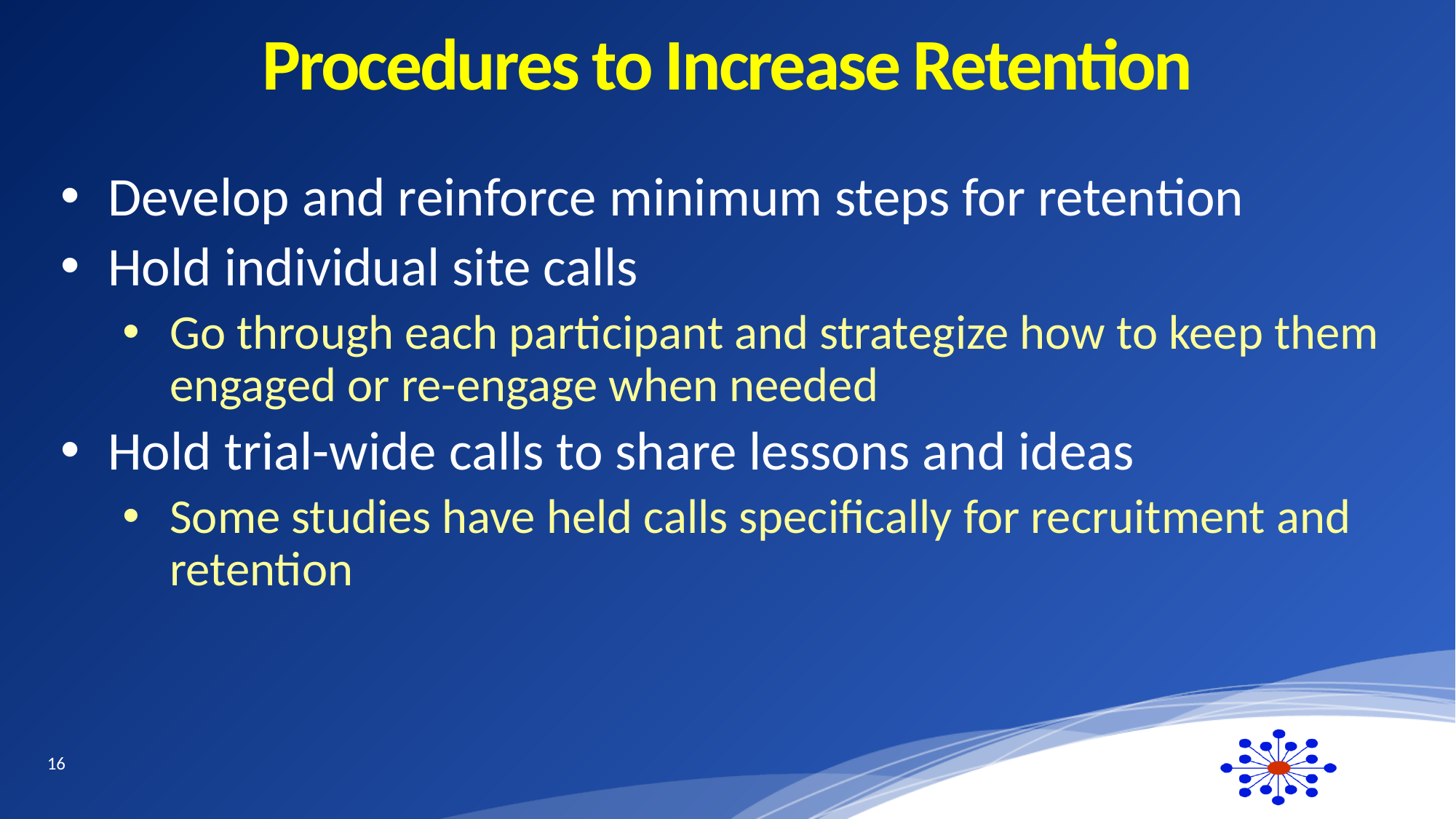

# Procedures to Increase Retention
Develop and reinforce minimum steps for retention
Hold individual site calls
Go through each participant and strategize how to keep them engaged or re-engage when needed
Hold trial-wide calls to share lessons and ideas
Some studies have held calls specifically for recruitment and retention